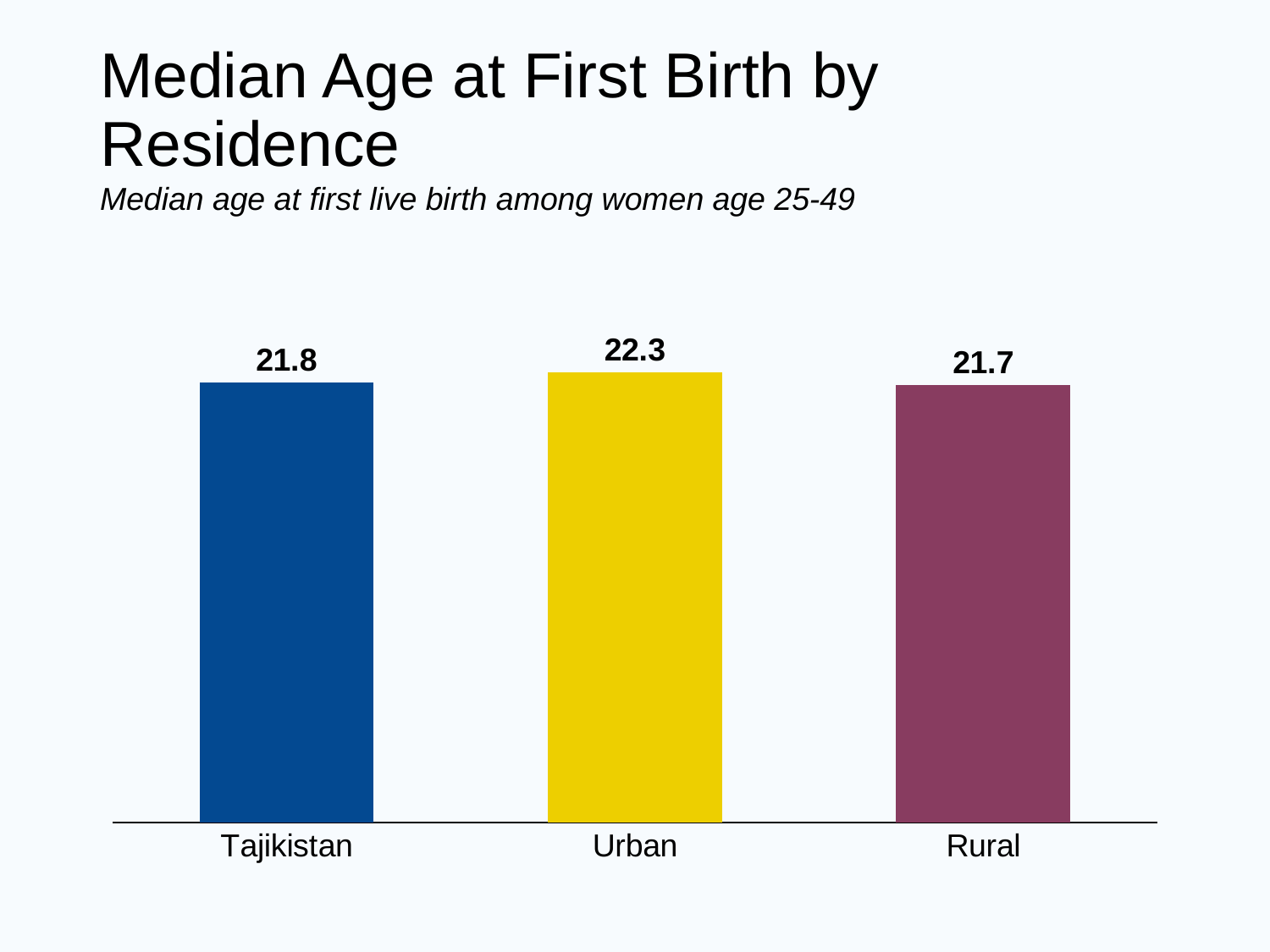

# Median Age at First Birth by Residence
Median age at first live birth among women age 25-49

### Chart

| Category | Tajikistan |
|---|---|
| Tajikistan | 21.8 |
| Urban | 22.3 |
| Rural | 21.7 |